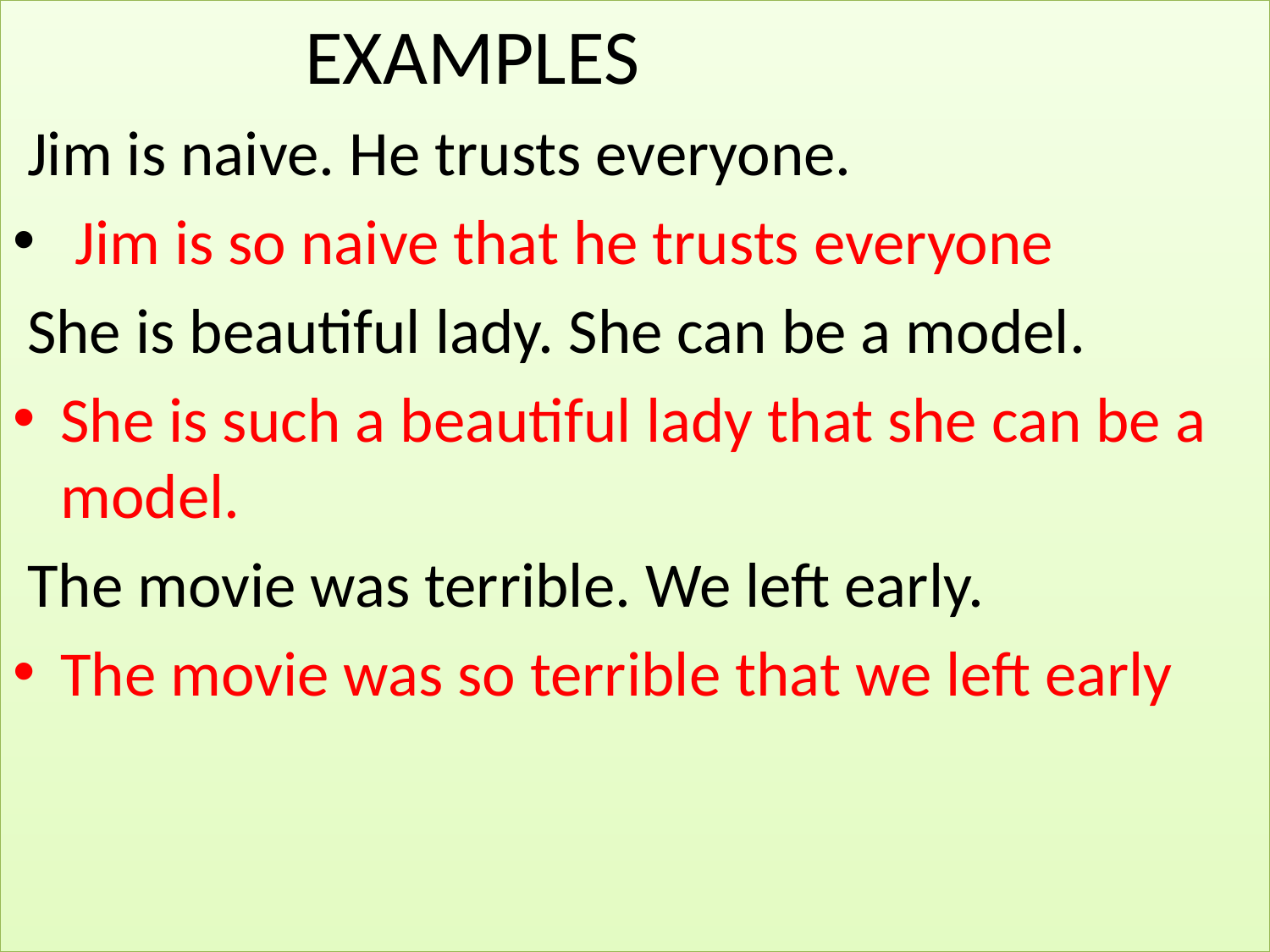

EXAMPLES
 Jim is naive. He trusts everyone.
 Jim is so naive that he trusts everyone
 She is beautiful lady. She can be a model.
She is such a beautiful lady that she can be a model.
 The movie was terrible. We left early.
The movie was so terrible that we left early